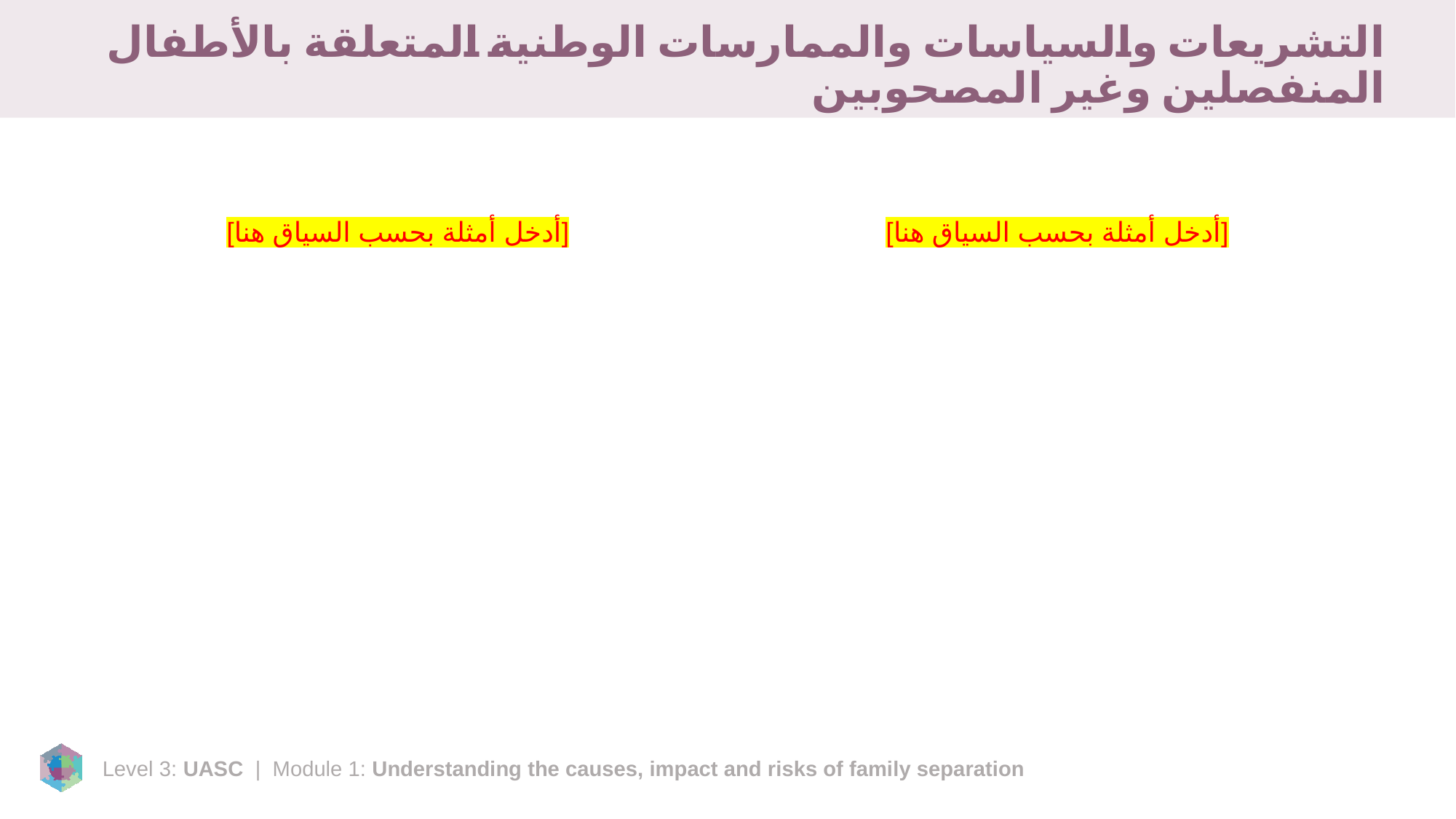

# التشريعات والسياسات والممارسات الوطنية المتعلقة بالأطفال المنفصلين وغير المصحوبين
[أدخل أمثلة بحسب السياق هنا]
[أدخل أمثلة بحسب السياق هنا]